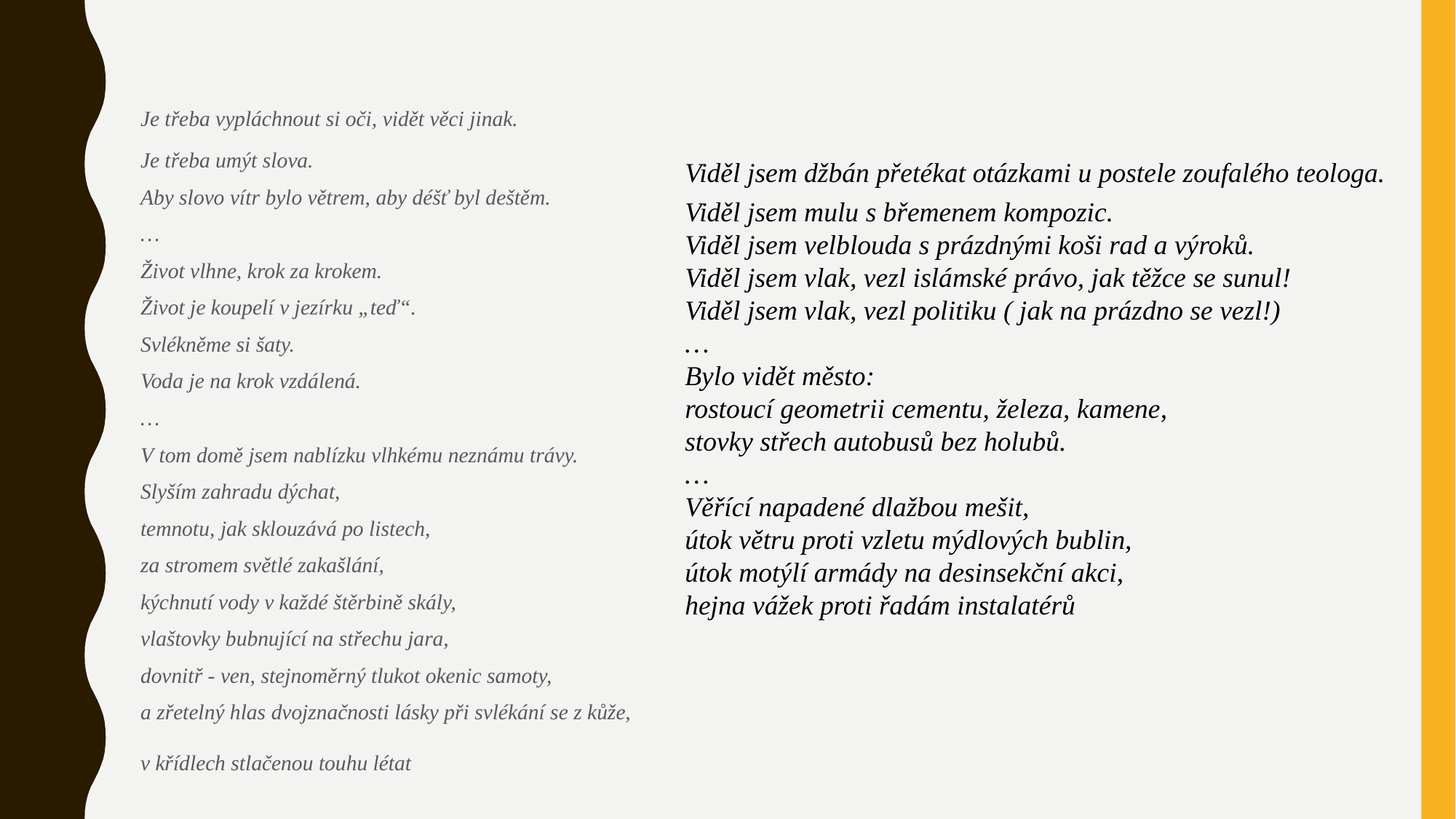

#
Je třeba vypláchnout si oči, vidět věci jinak.
Je třeba umýt slova.
Aby slovo vítr bylo větrem, aby déšť byl deštěm.
…
Život vlhne, krok za krokem.
Život je koupelí v jezírku „teď“.
Svlékněme si šaty.
Voda je na krok vzdálená.
…
V tom domě jsem nablízku vlhkému neznámu trávy.
Slyším zahradu dýchat,
temnotu, jak sklouzává po listech,
za stromem světlé zakašlání,
kýchnutí vody v každé štěrbině skály,
vlaštovky bubnující na střechu jara,
dovnitř - ven, stejnoměrný tlukot okenic samoty,
a zřetelný hlas dvojznačnosti lásky při svlékání se z kůže,
v křídlech stlačenou touhu létat

Viděl jsem džbán přetékat otázkami u postele zoufalého teologa.
Viděl jsem mulu s břemenem kompozic.
Viděl jsem velblouda s prázdnými koši rad a výroků.
Viděl jsem vlak, vezl islámské právo, jak těžce se sunul!
Viděl jsem vlak, vezl politiku ( jak na prázdno se vezl!)
…
Bylo vidět město:
rostoucí geometrii cementu, železa, kamene,
stovky střech autobusů bez holubů.
…
Věřící napadené dlažbou mešit,
útok větru proti vzletu mýdlových bublin,
útok motýlí armády na desinsekční akci,
hejna vážek proti řadám instalatérů